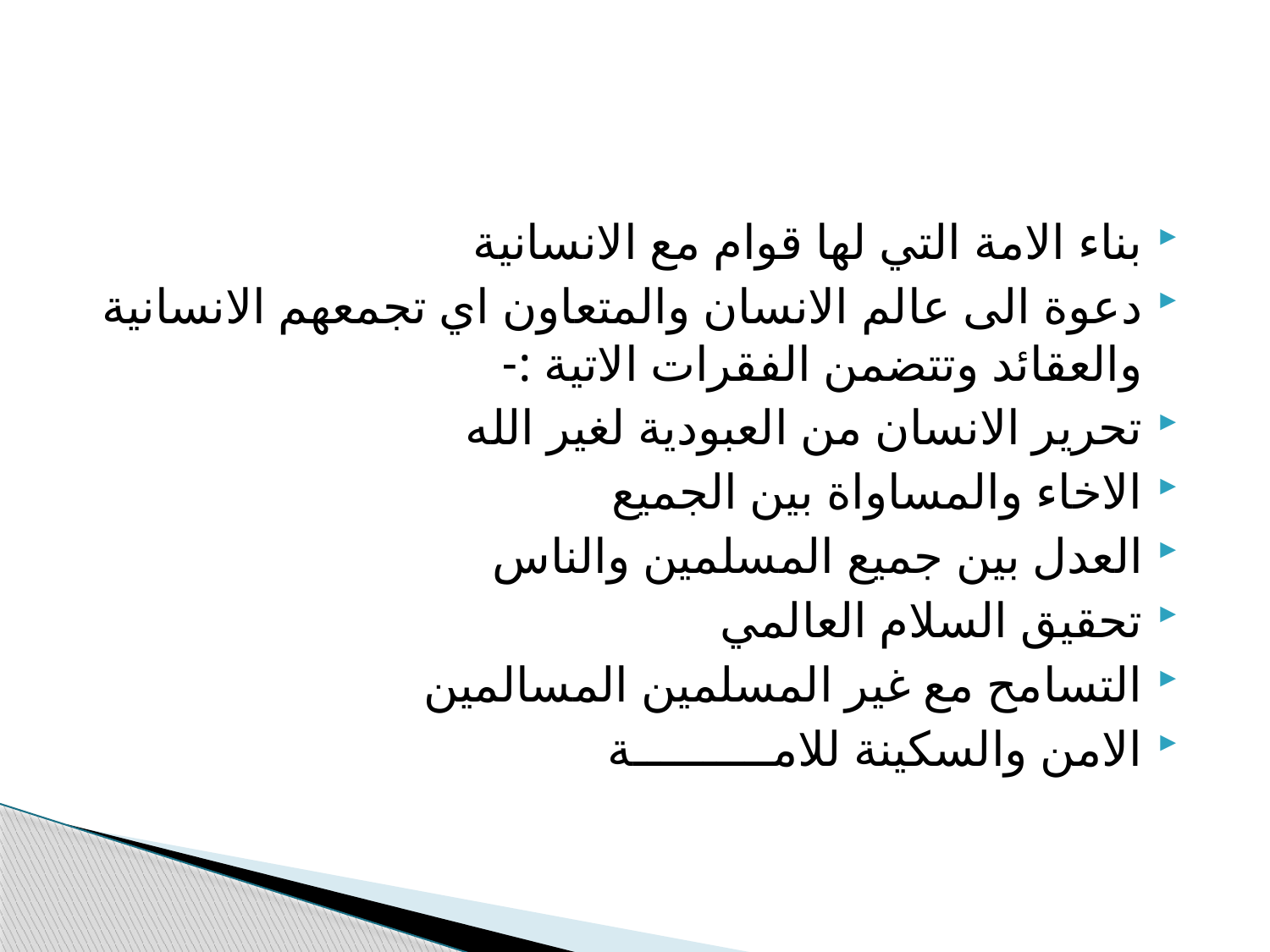

بناء الامة التي لها قوام مع الانسانية
دعوة الى عالم الانسان والمتعاون اي تجمعهم الانسانية والعقائد وتتضمن الفقرات الاتية :-
تحرير الانسان من العبودية لغير الله
الاخاء والمساواة بين الجميع
العدل بين جميع المسلمين والناس
تحقيق السلام العالمي
التسامح مع غير المسلمين المسالمين
الامن والسكينة للامــــــــــة